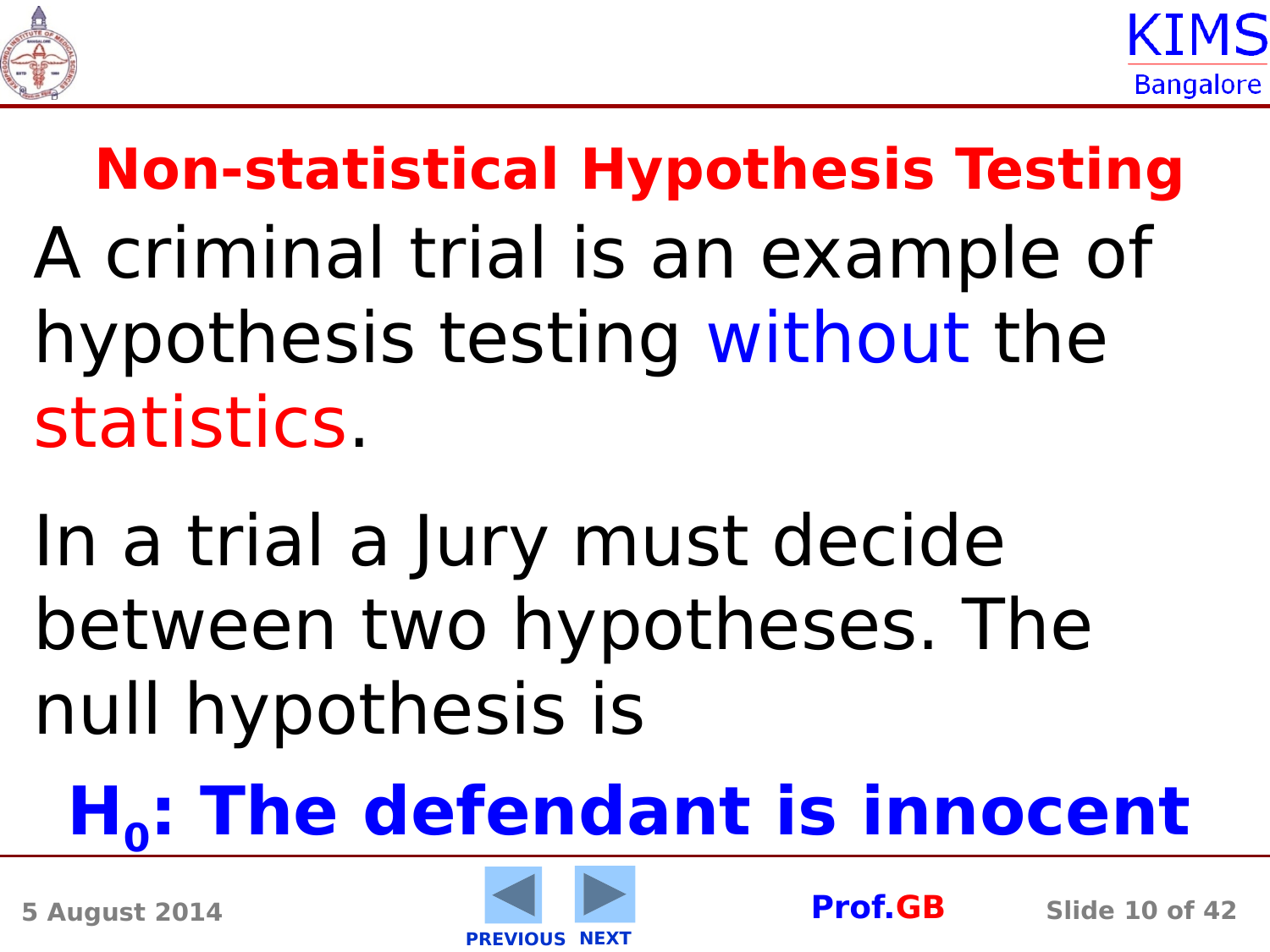

Non-statistical Hypothesis Testing
A criminal trial is an example of hypothesis testing without the statistics.

In a trial a Jury must decide between two hypotheses. The null hypothesis is
H0: The defendant is innocent
5 August 2014